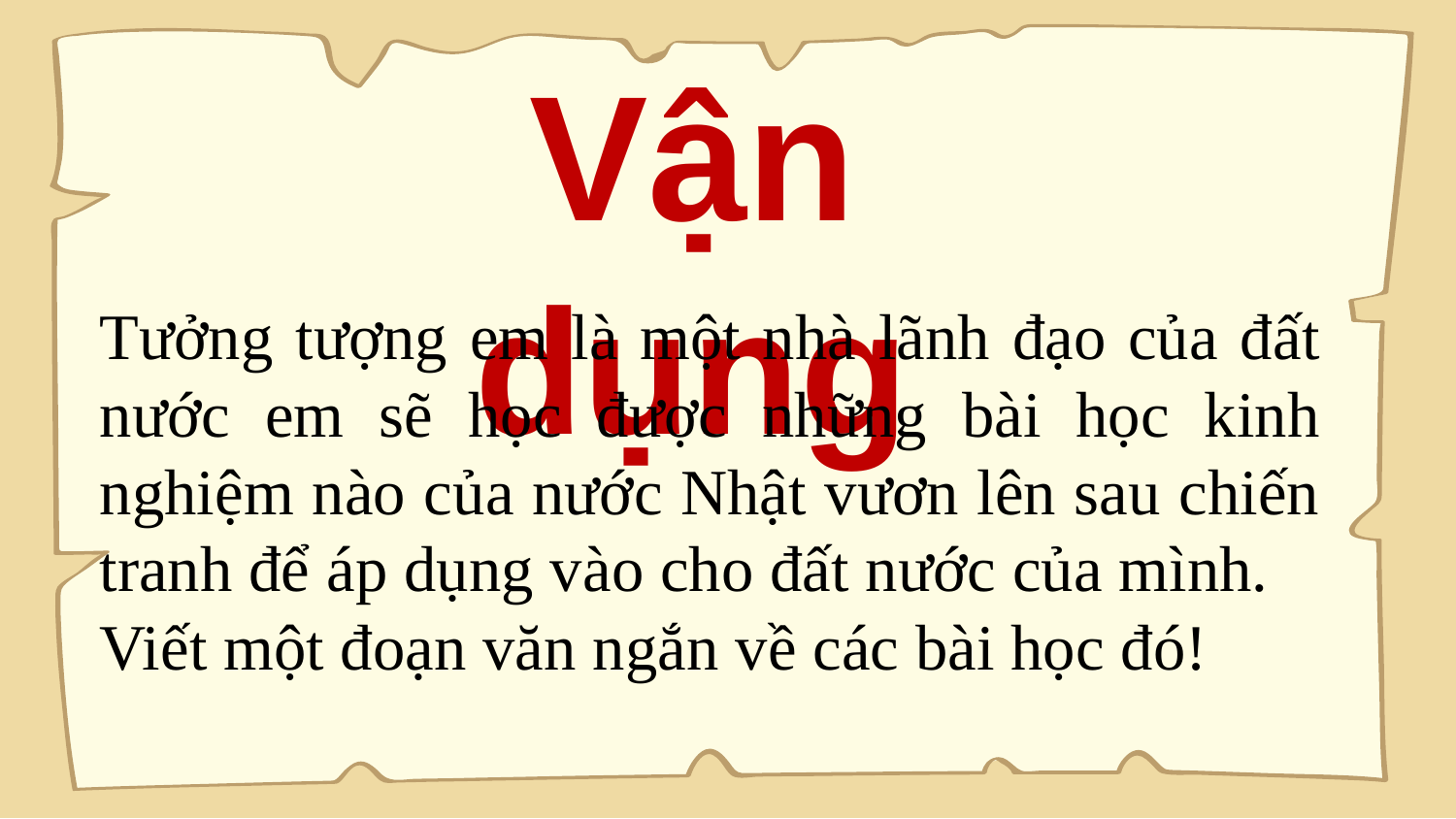

Vận dụng
Tưởng tượng em là một nhà lãnh đạo của đất nước em sẽ học được những bài học kinh nghiệm nào của nước Nhật vươn lên sau chiến tranh để áp dụng vào cho đất nước của mình.
Viết một đoạn văn ngắn về các bài học đó!